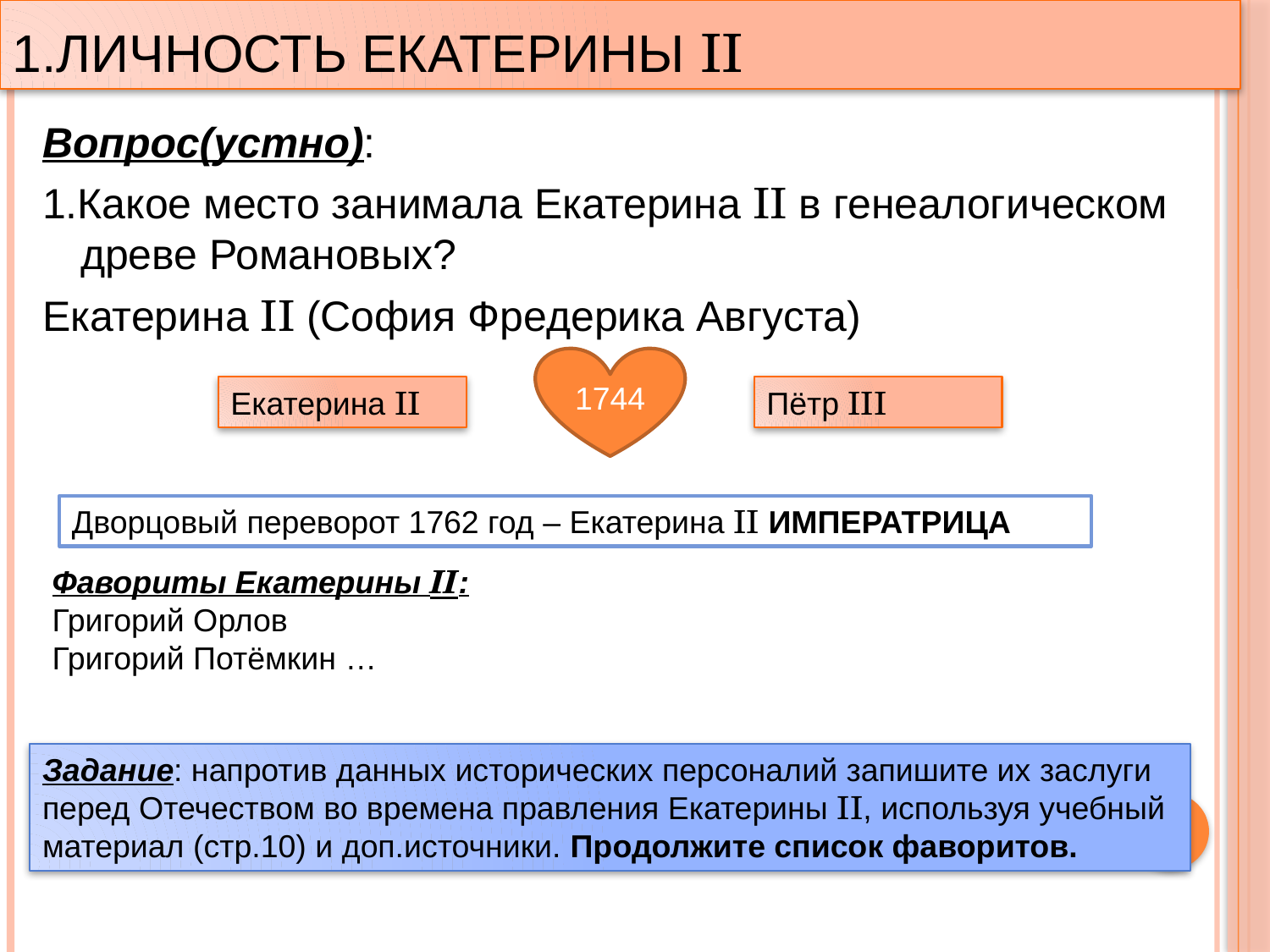

# 1.Личность Екатерины II
Вопрос(устно):
1.Какое место занимала Екатерина II в генеалогическом древе Романовых?
Екатерина II (София Фредерика Августа)
1744
Екатерина II
Пётр III
Дворцовый переворот 1762 год – Екатерина II ИМПЕРАТРИЦА
Фавориты Екатерины II:
Григорий Орлов
Григорий Потёмкин …

Задание: напротив данных исторических персоналий запишите их заслуги перед Отечеством во времена правления Екатерины II, используя учебный материал (стр.10) и доп.источники. Продолжите список фаворитов.